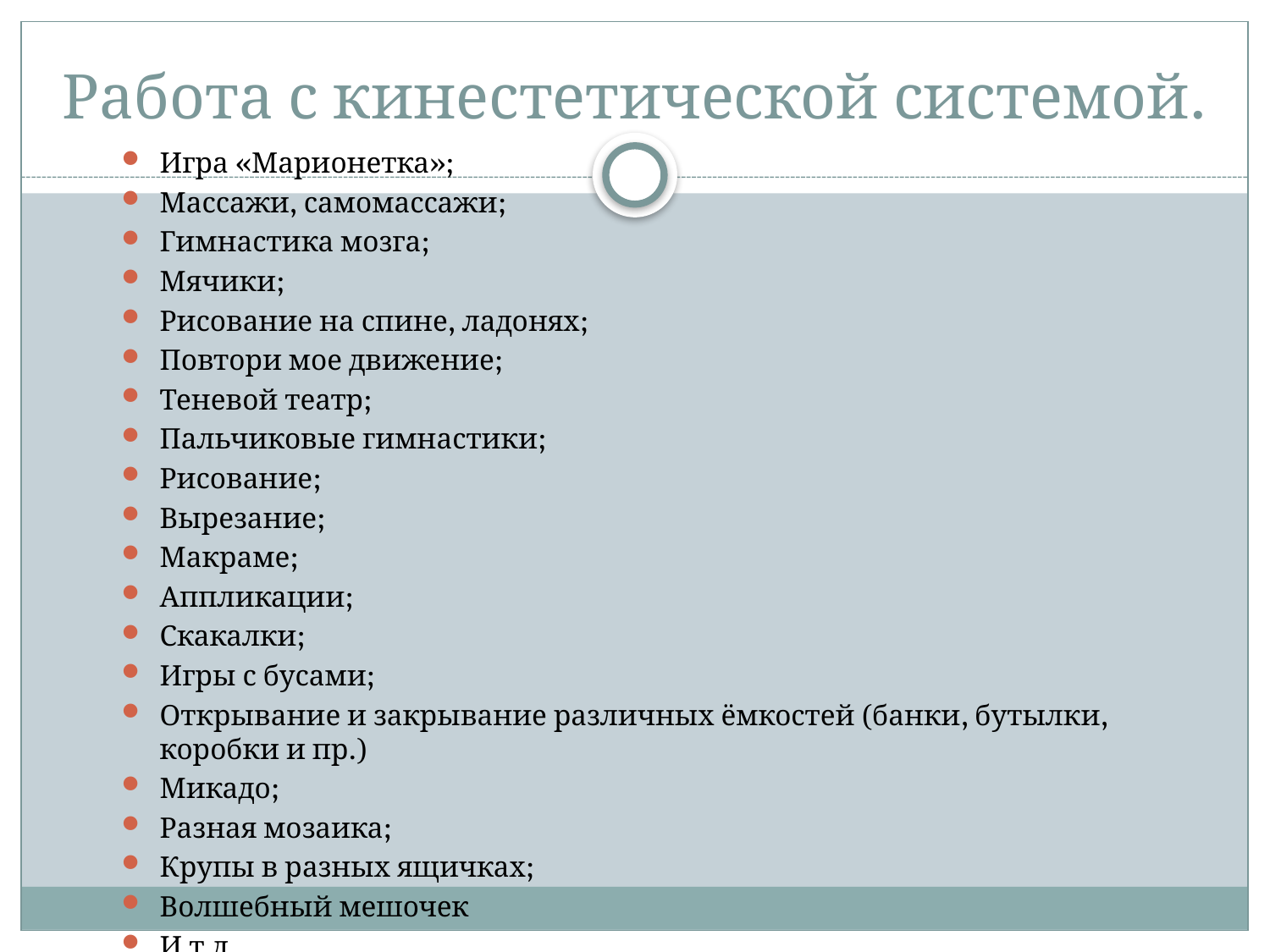

# Работа с кинестетической системой.
Игра «Марионетка»;
Массажи, самомассажи;
Гимнастика мозга;
Мячики;
Рисование на спине, ладонях;
Повтори мое движение;
Теневой театр;
Пальчиковые гимнастики;
Рисование;
Вырезание;
Макраме;
Аппликации;
Скакалки;
Игры с бусами;
Открывание и закрывание различных ёмкостей (банки, бутылки, коробки и пр.)
Микадо;
Разная мозаика;
Крупы в разных ящичках;
Волшебный мешочек
И т.д.